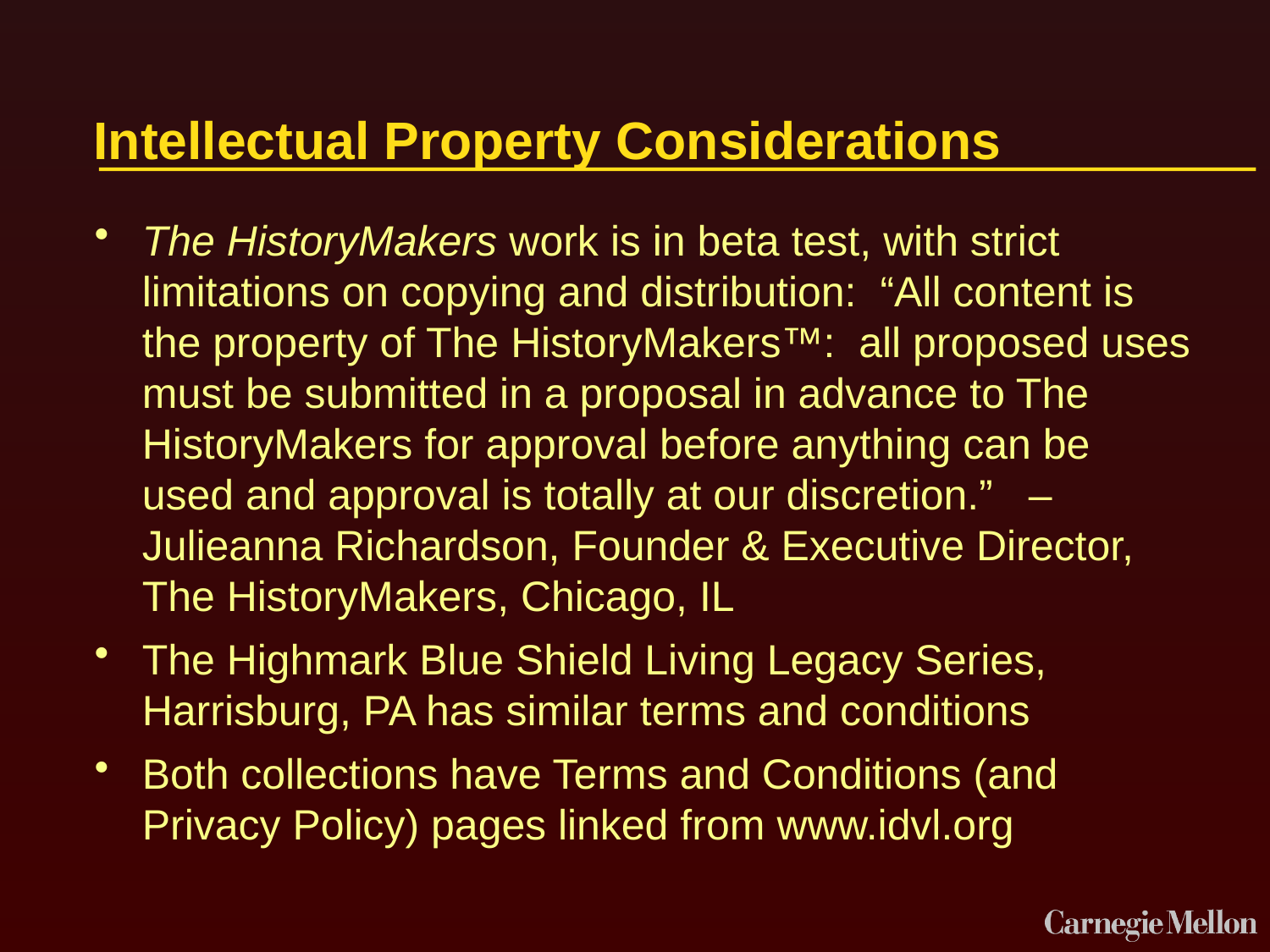

# Intellectual Property Considerations
The HistoryMakers work is in beta test, with strict limitations on copying and distribution:  “All content is the property of The HistoryMakers™:  all proposed uses must be submitted in a proposal in advance to The HistoryMakers for approval before anything can be used and approval is totally at our discretion.”   – Julieanna Richardson, Founder & Executive Director,  The HistoryMakers, Chicago, IL
The Highmark Blue Shield Living Legacy Series, Harrisburg, PA has similar terms and conditions
Both collections have Terms and Conditions (and Privacy Policy) pages linked from www.idvl.org